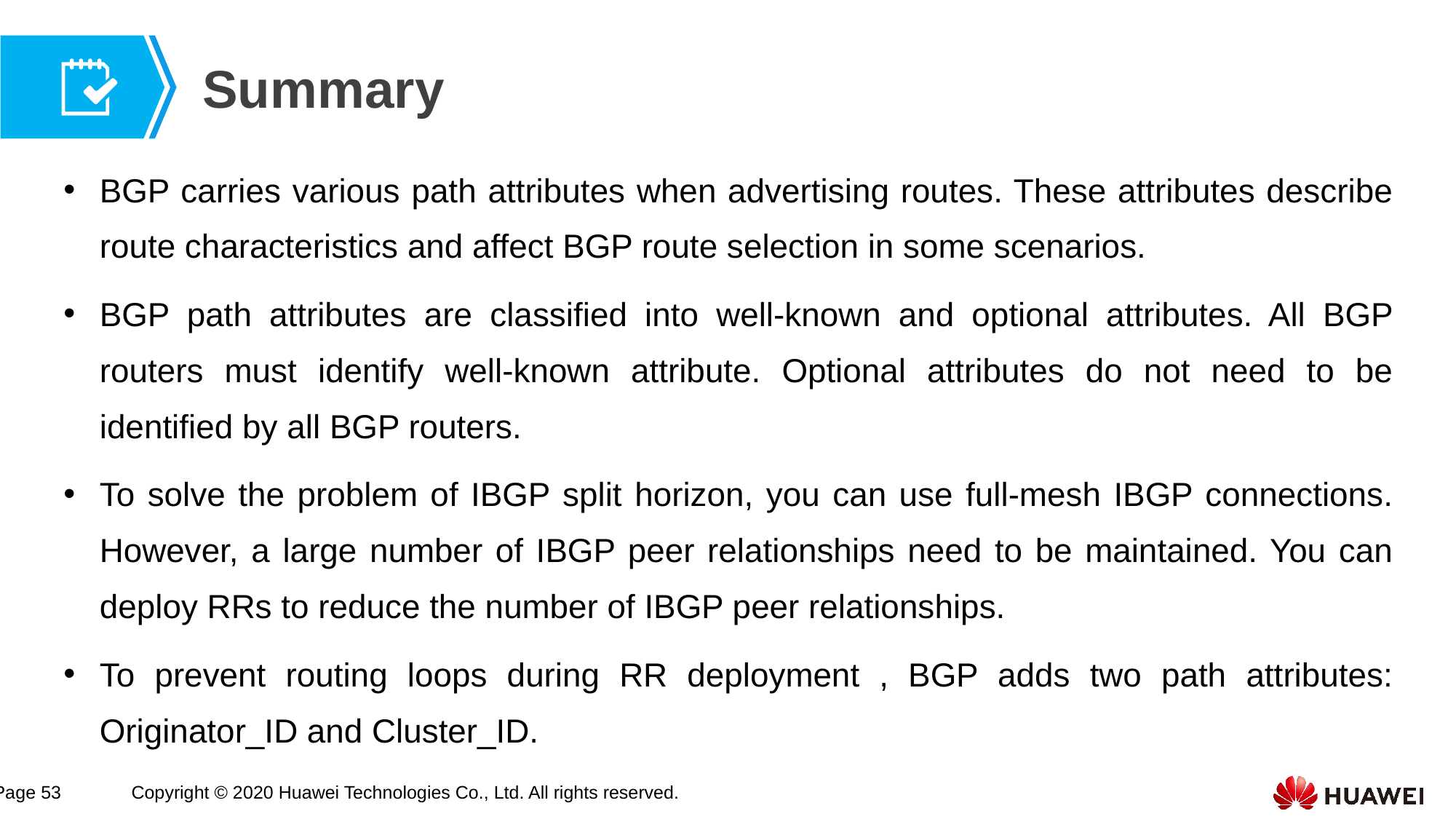

BGP carries various path attributes when advertising routes. These attributes describe route characteristics and affect BGP route selection in some scenarios.
BGP path attributes are classified into well-known and optional attributes. All BGP routers must identify well-known attribute. Optional attributes do not need to be identified by all BGP routers.
To solve the problem of IBGP split horizon, you can use full-mesh IBGP connections. However, a large number of IBGP peer relationships need to be maintained. You can deploy RRs to reduce the number of IBGP peer relationships.
To prevent routing loops during RR deployment , BGP adds two path attributes: Originator_ID and Cluster_ID.